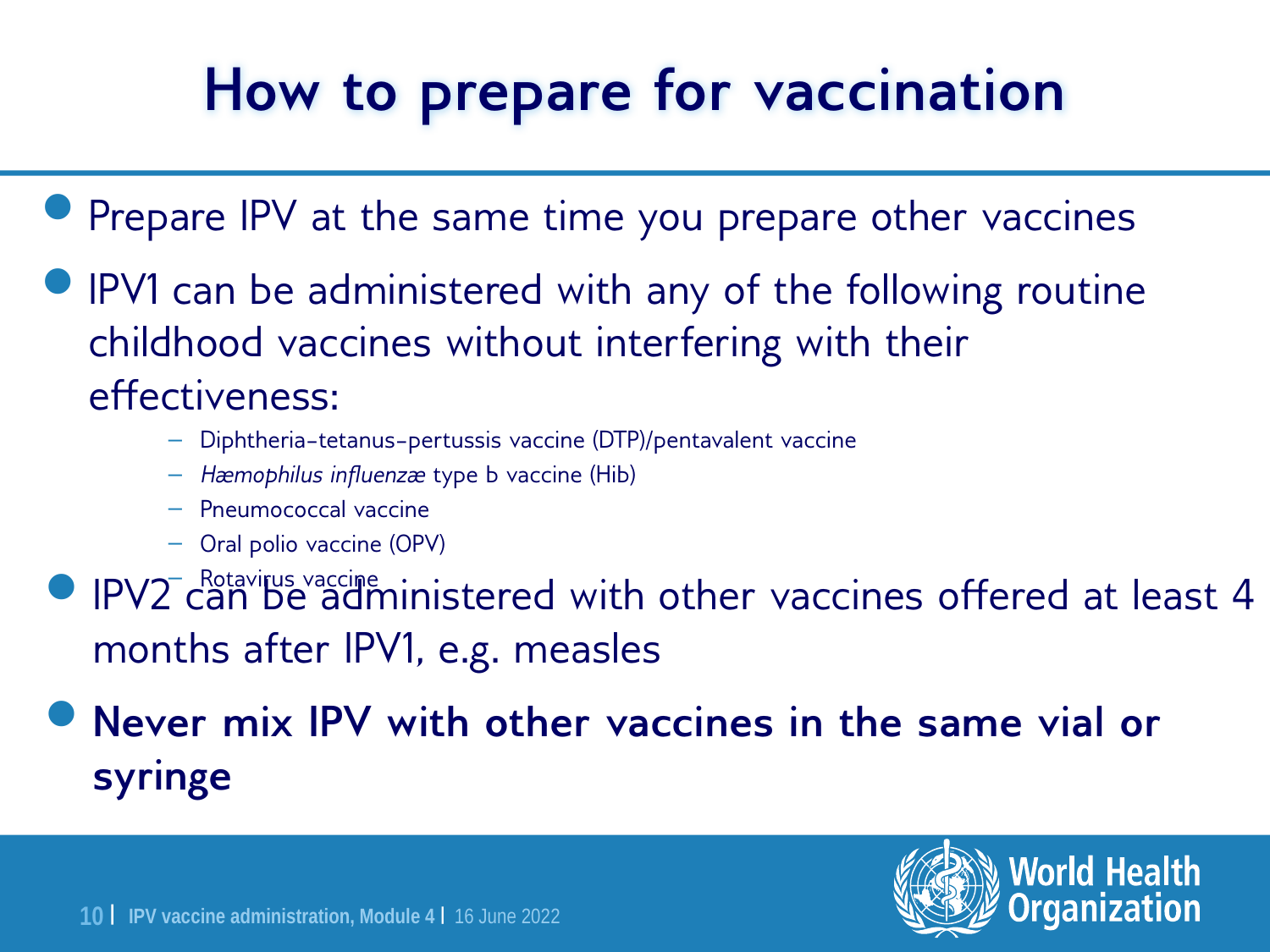

How to prepare for vaccination
Prepare IPV at the same time you prepare other vaccines
IPV1 can be administered with any of the following routine childhood vaccines without interfering with their effectiveness:
Diphtheria–tetanus–pertussis vaccine (DTP)/pentavalent vaccine
Haemophilus influenzae type b vaccine (Hib)
Pneumococcal vaccine
Oral polio vaccine (OPV)
Rotavirus vaccine

IPV2 can be administered with other vaccines offered at least 4 months after IPV1, e.g. measles
Never mix IPV with other vaccines in the same vial or syringe